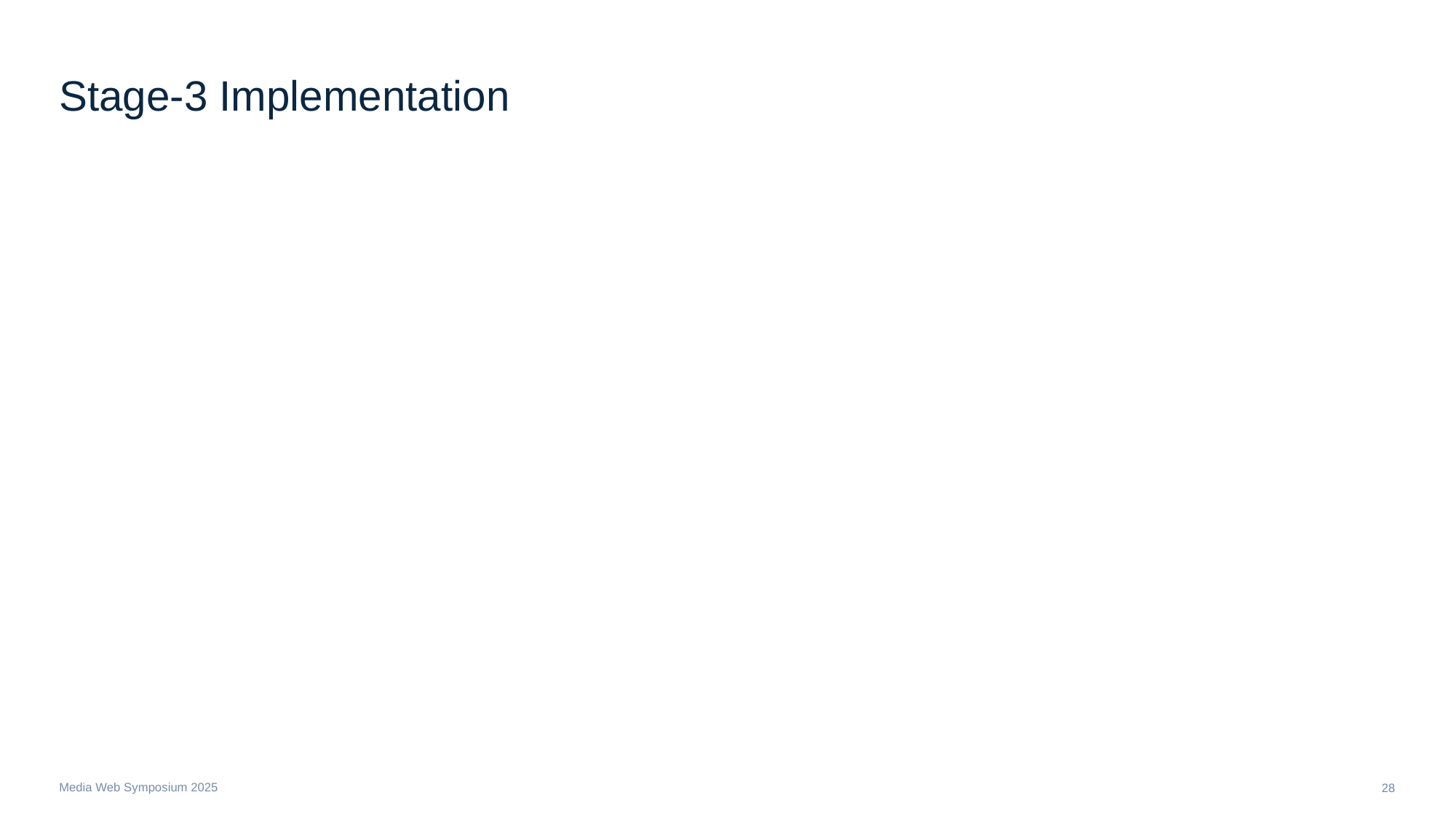

# Stage-3 Implementation

Media Web Symposium 2025